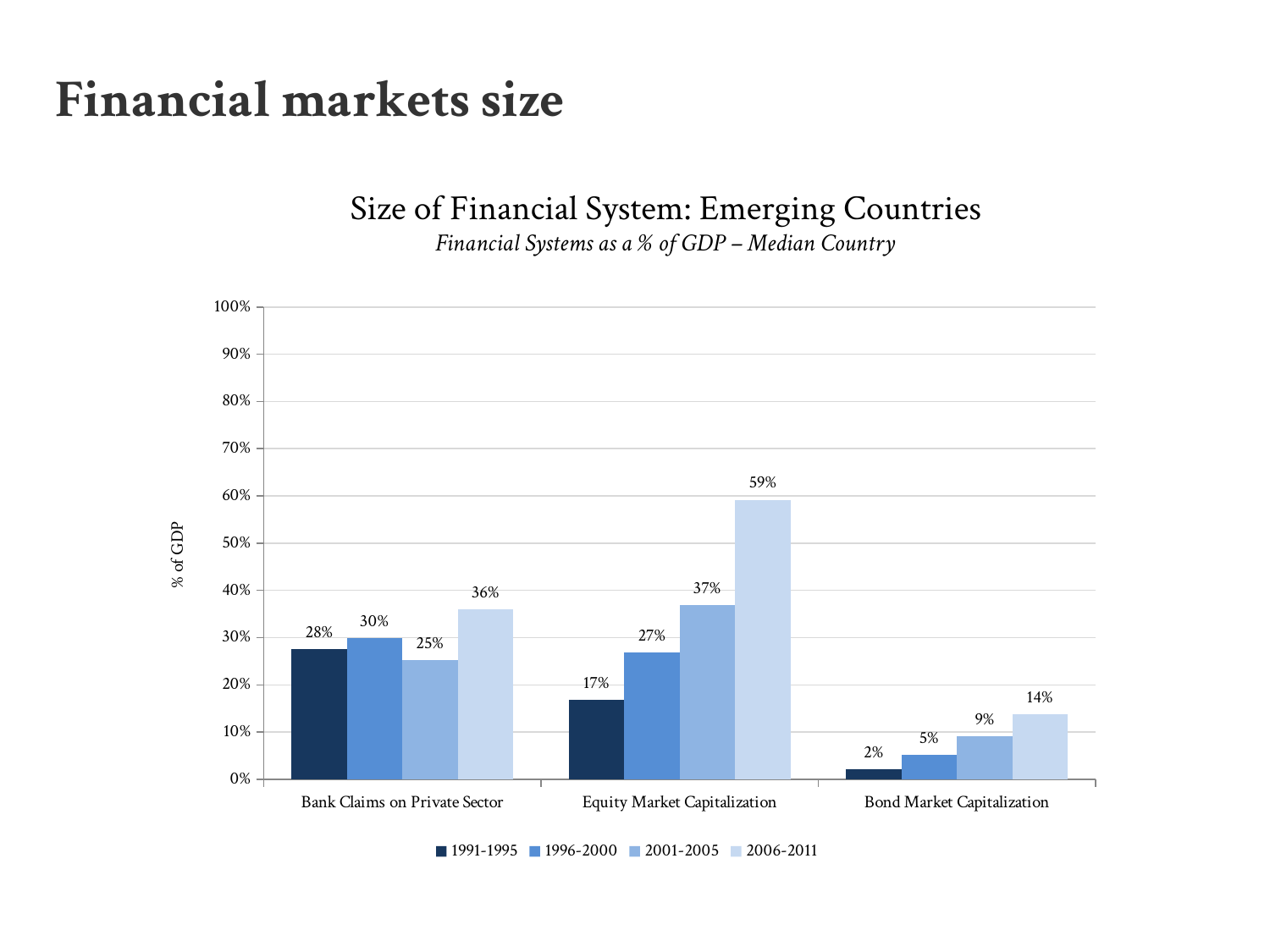

Financial markets size
Size of Financial System: Emerging Countries
Financial Systems as a % of GDP – Median Country

### Chart

| Category | 1991-1995 | 1996-2000 | 2001-2005 | 2006-2011 |
|---|---|---|---|---|
| Bank Claims on Private Sector | 0.2754 | 0.2988 | 0.2528 | 0.3602 |
| Equity Market Capitalization | 0.1679 | 0.2687 | 0.36920000000000003 | 0.5919 |
| Bond Market Capitalization | 0.0208 | 0.052300000000000006 | 0.092 | 0.13720000000000002 |